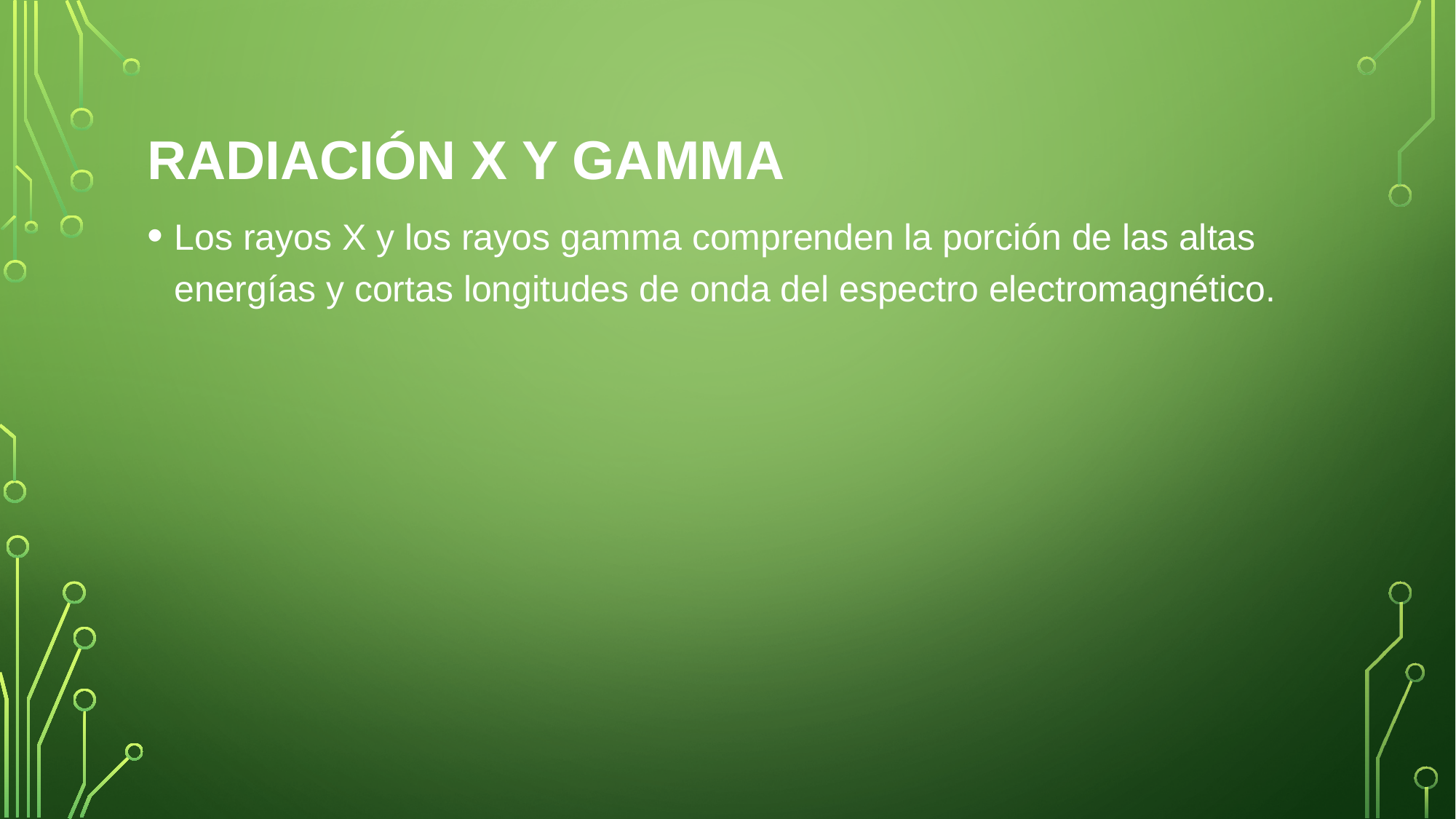

# Radiación X y Gamma
Los rayos X y los rayos gamma comprenden la porción de las altas energías y cortas longitudes de onda del espectro electromagnético.